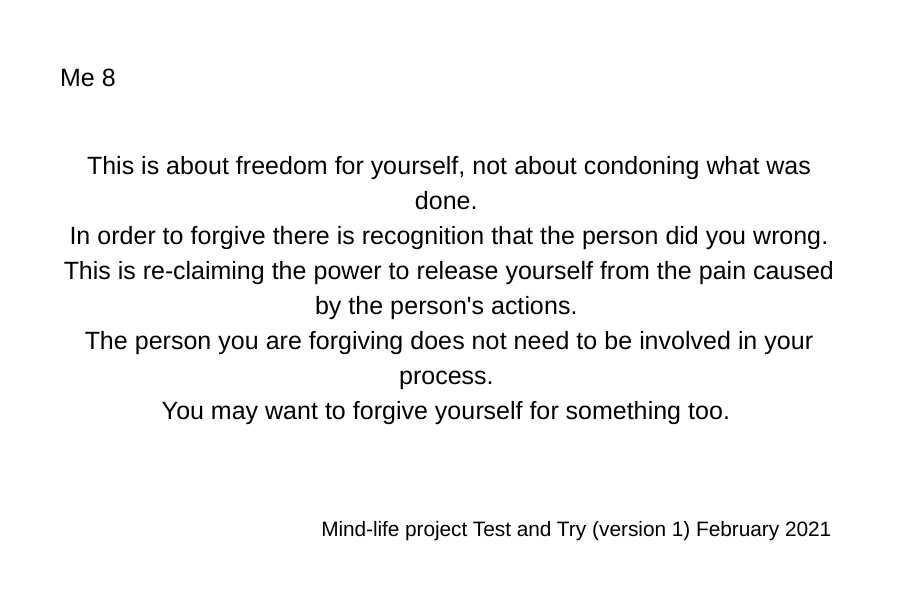

Me 8
This is about freedom for yourself, not about condoning what was done.
In order to forgive there is recognition that the person did you wrong.
This is re-claiming the power to release yourself from the pain caused by the person's actions.
The person you are forgiving does not need to be involved in your process.
You may want to forgive yourself for something too.

Mind-life project Test and Try (version 1) February 2021